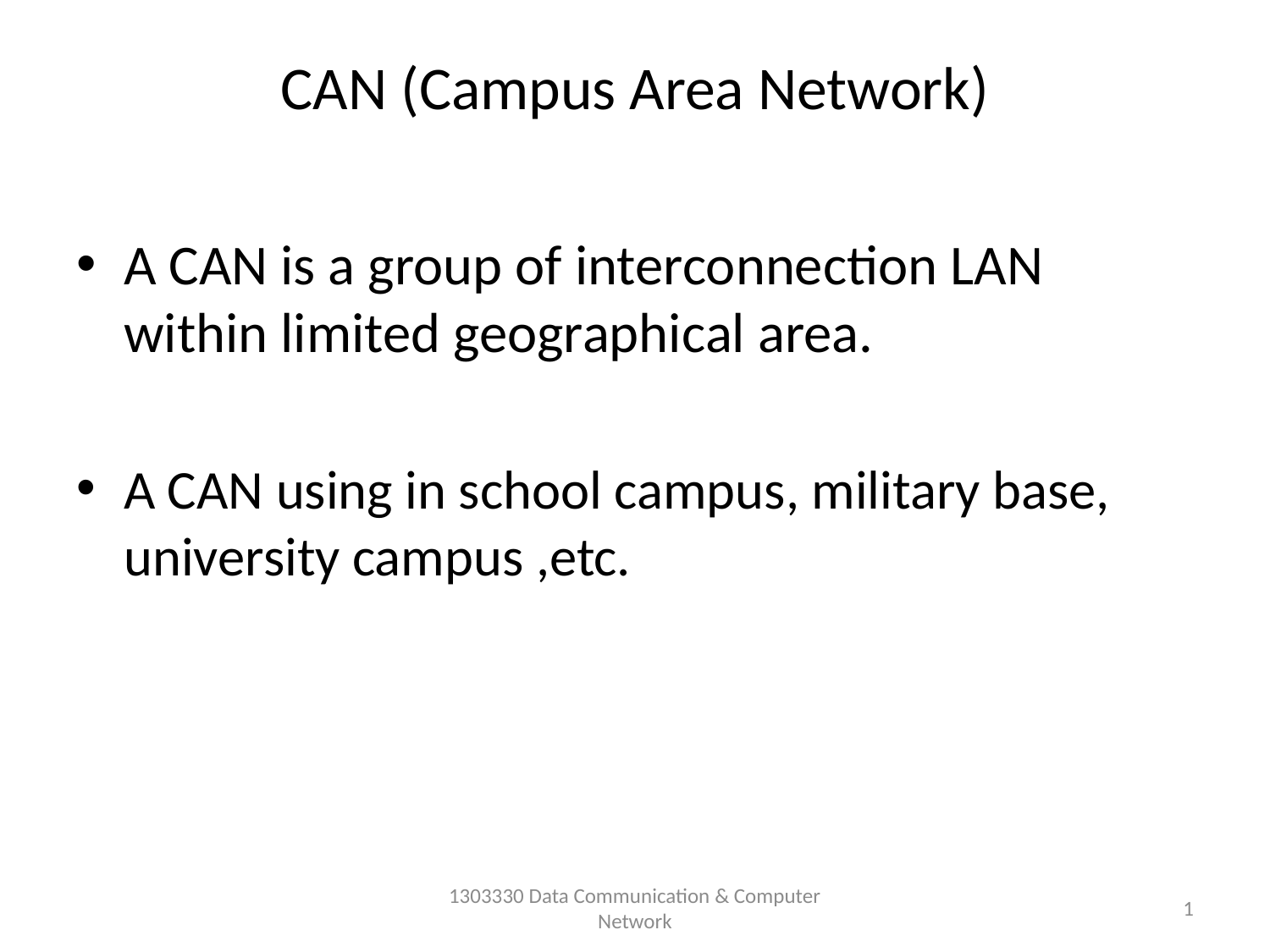

# CAN (Campus Area Network)
A CAN is a group of interconnection LAN within limited geographical area.

A CAN using in school campus, military base, university campus ,etc.
1303330 Data Communication & Computer Network
1